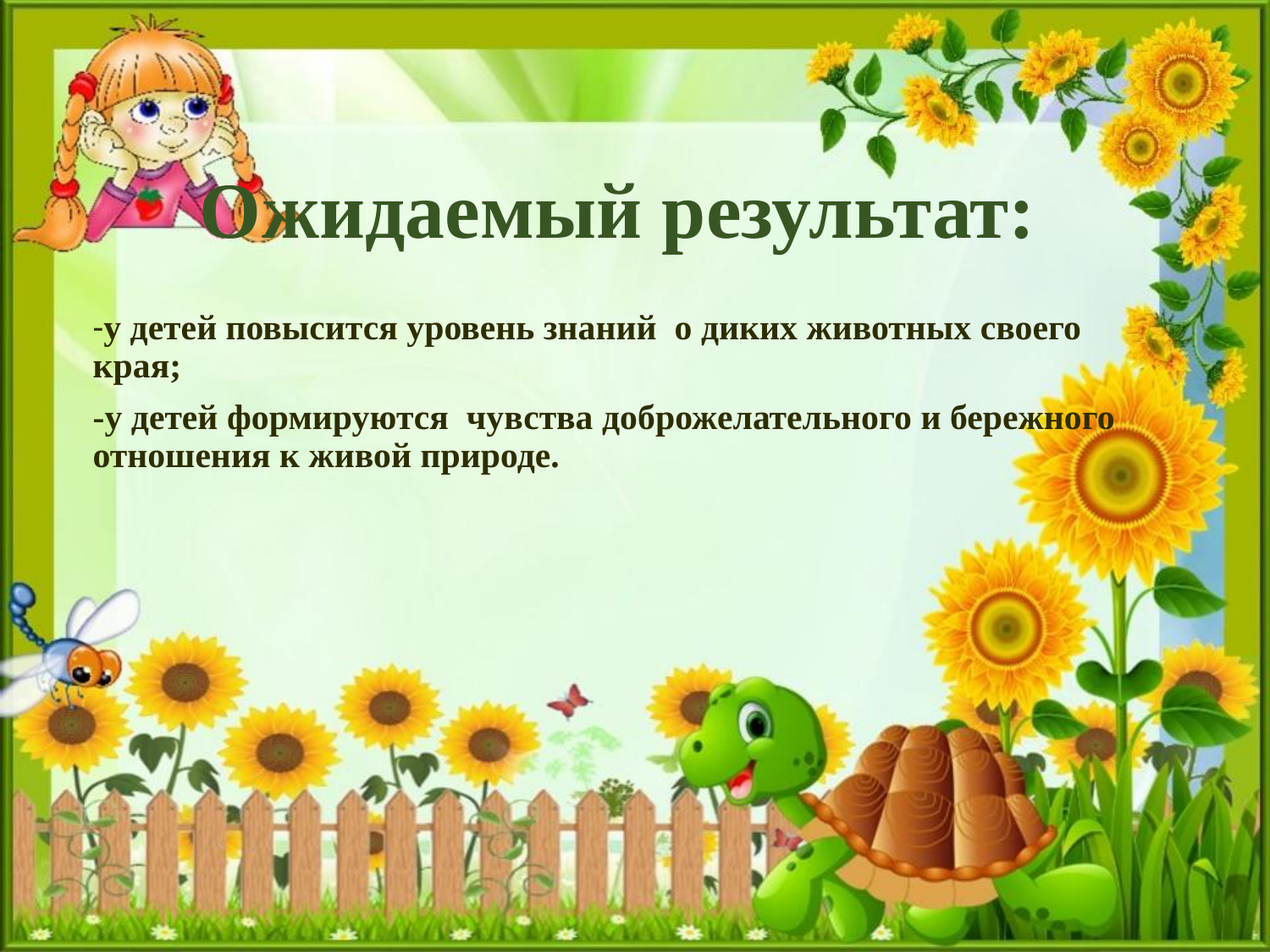

# Ожидаемый результат:
-у детей повысится уровень знаний  о диких животных своего края;
-у детей формируются  чувства доброжелательного и бережного отношения к живой природе.